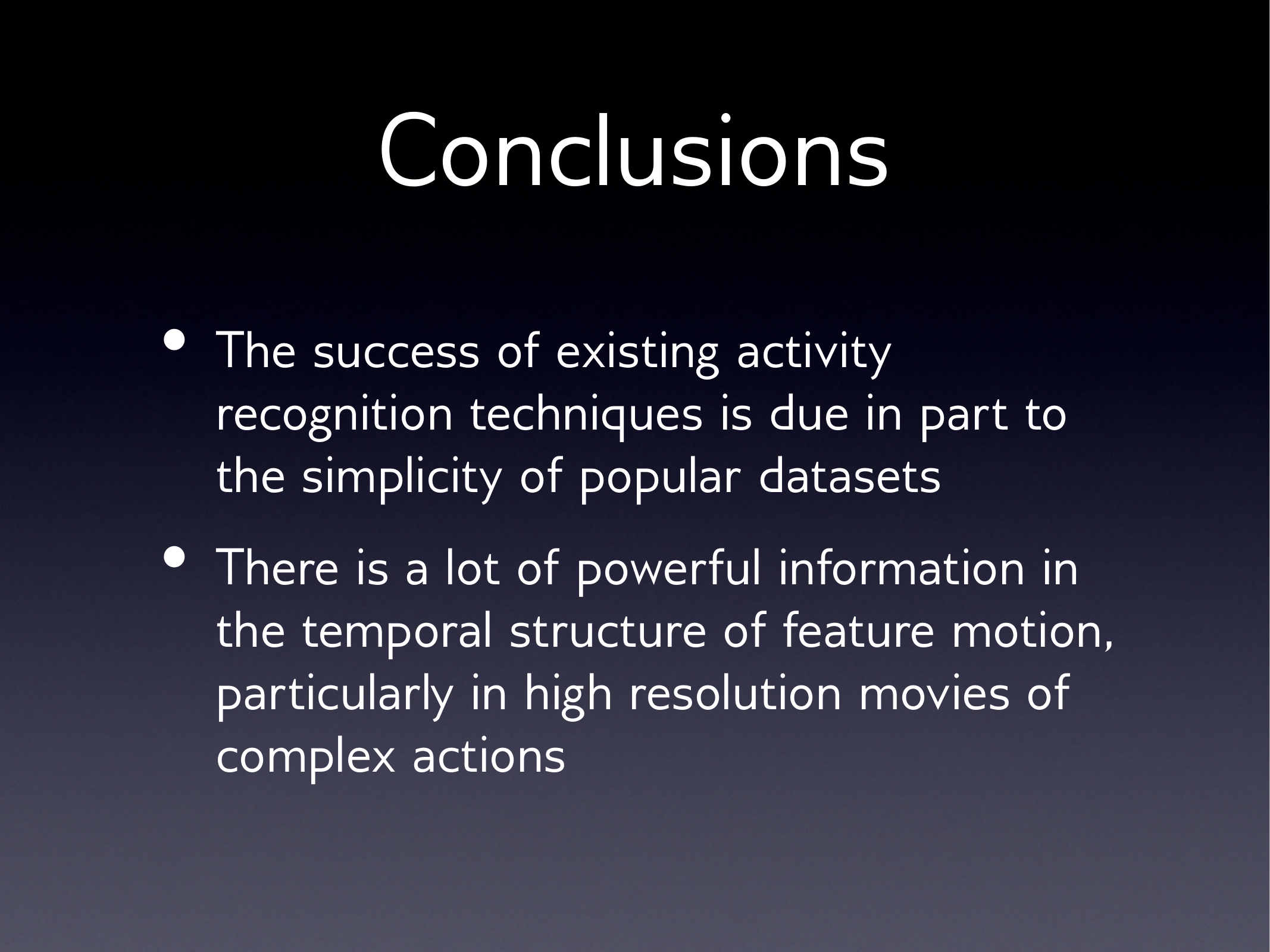

# Conclusions
The success of existing activity recognition techniques is due in part to the simplicity of popular datasets
There is a lot of powerful information in the temporal structure of feature motion, particularly in high resolution movies of complex actions